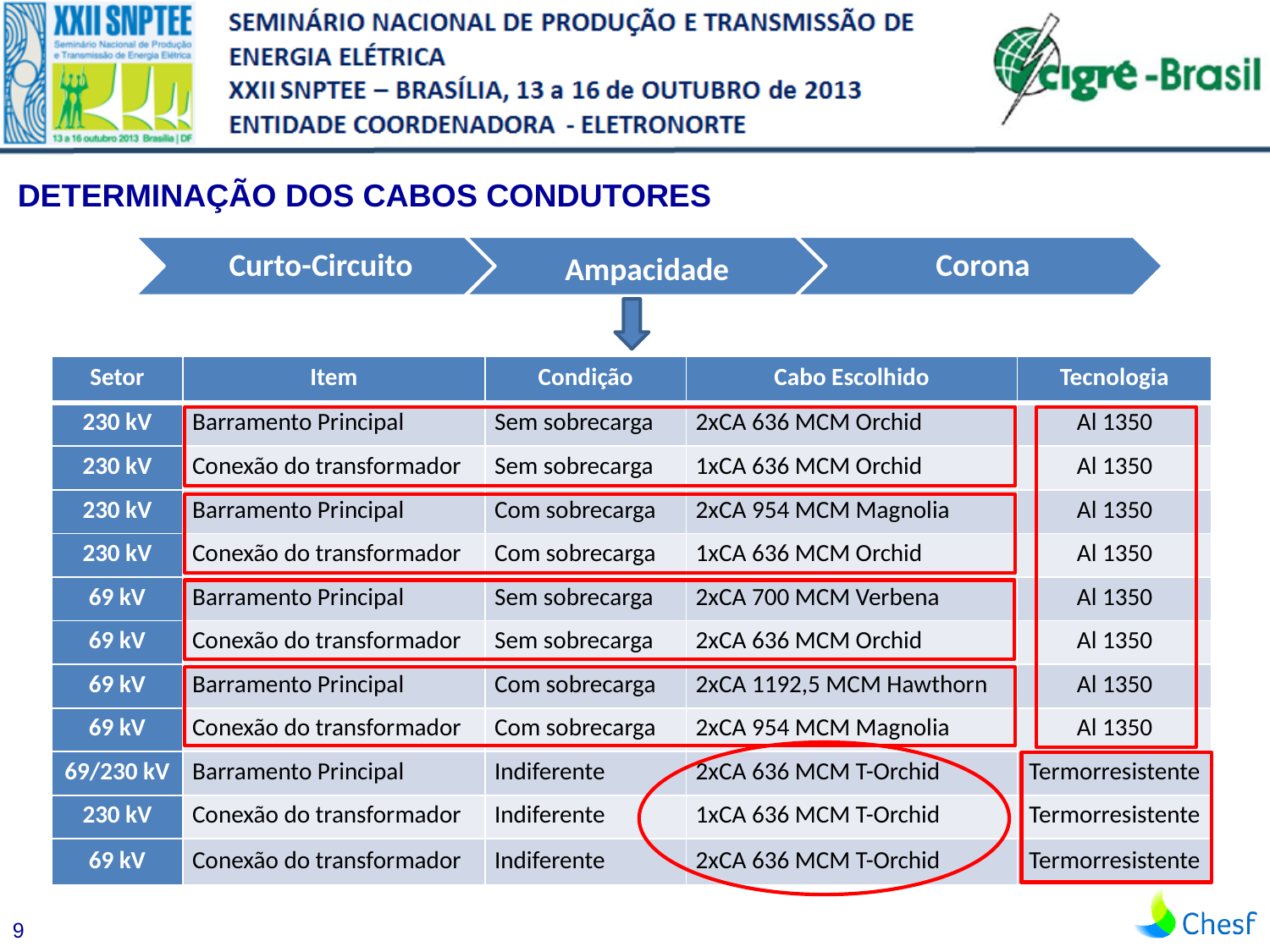

| Determinação dos cabos condutores |
| --- |
Curto-Circuito
Ampacidade
Corona

| Setor | Item | Condição | Cabo Escolhido | Tecnologia |
| --- | --- | --- | --- | --- |
| 230 kV | Barramento Principal | Sem sobrecarga | 2xCA 636 MCM Orchid | Al 1350 |
| 230 kV | Conexão do transformador | Sem sobrecarga | 1xCA 636 MCM Orchid | Al 1350 |
| 230 kV | Barramento Principal | Com sobrecarga | 2xCA 954 MCM Magnolia | Al 1350 |
| 230 kV | Conexão do transformador | Com sobrecarga | 1xCA 636 MCM Orchid | Al 1350 |
| 69 kV | Barramento Principal | Sem sobrecarga | 2xCA 700 MCM Verbena | Al 1350 |
| 69 kV | Conexão do transformador | Sem sobrecarga | 2xCA 636 MCM Orchid | Al 1350 |
| 69 kV | Barramento Principal | Com sobrecarga | 2xCA 1192,5 MCM Hawthorn | Al 1350 |
| 69 kV | Conexão do transformador | Com sobrecarga | 2xCA 954 MCM Magnolia | Al 1350 |
| 69/230 kV | Barramento Principal | Indiferente | 2xCA 636 MCM T-Orchid | Termorresistente |
| 230 kV | Conexão do transformador | Indiferente | 1xCA 636 MCM T-Orchid | Termorresistente |
| 69 kV | Conexão do transformador | Indiferente | 2xCA 636 MCM T-Orchid | Termorresistente |

9